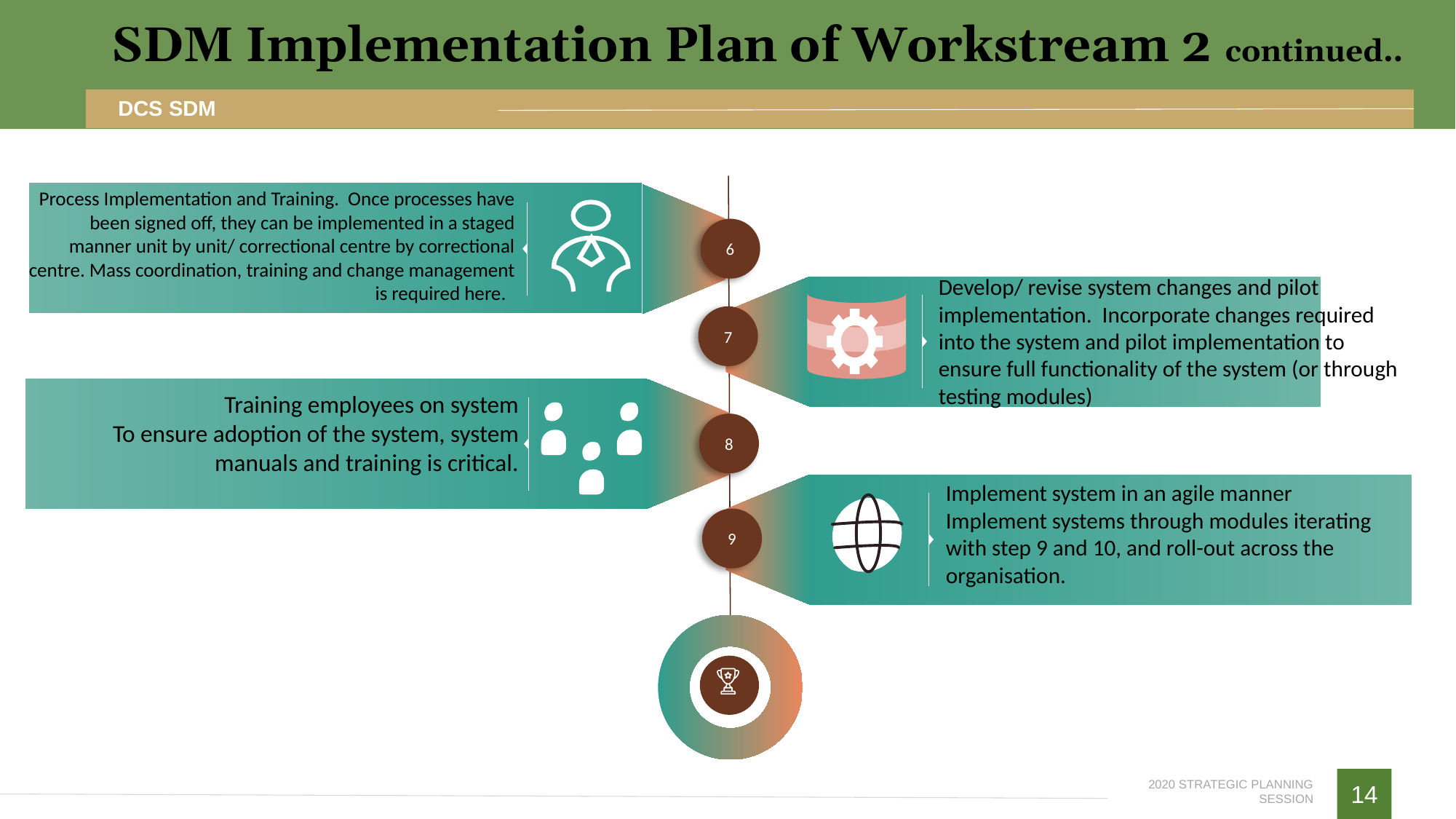

SDM Implementation Plan of Workstream 2 continued..
DCS SDM

Process Implementation and Training.  Once processes have been signed off, they can be implemented in a staged manner unit by unit/ correctional centre by correctional centre. Mass coordination, training and change management is required here.

6
Develop/ revise system changes and pilot implementation.  Incorporate changes required into the system and pilot implementation to ensure full functionality of the system (or through testing modules)

7

Training employees on system
To ensure adoption of the system, system manuals and training is critical.

8

Implement system in an agile manner
Implement systems through modules iterating with step 9 and 10, and roll-out across the organisation.

9